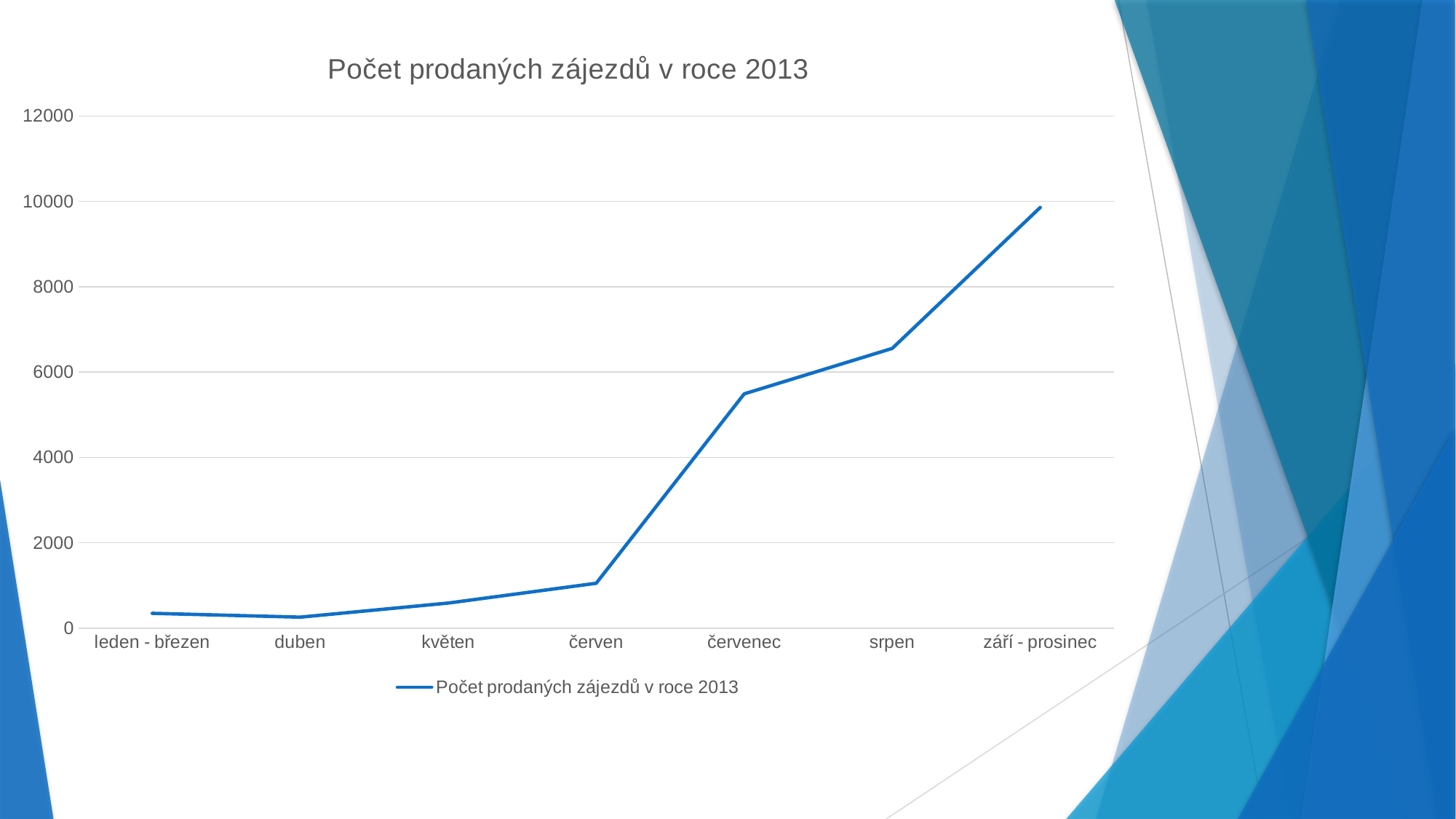

### Chart:

| Category | Počet prodaných zájezdů v roce 2013 |
|---|---|
| leden - březen | 348.0 |
| duben | 258.0 |
| květen | 589.0 |
| červen | 1052.0 |
| červenec | 5489.0 |
| srpen | 6555.0 |
| září - prosinec | 9856.0 |